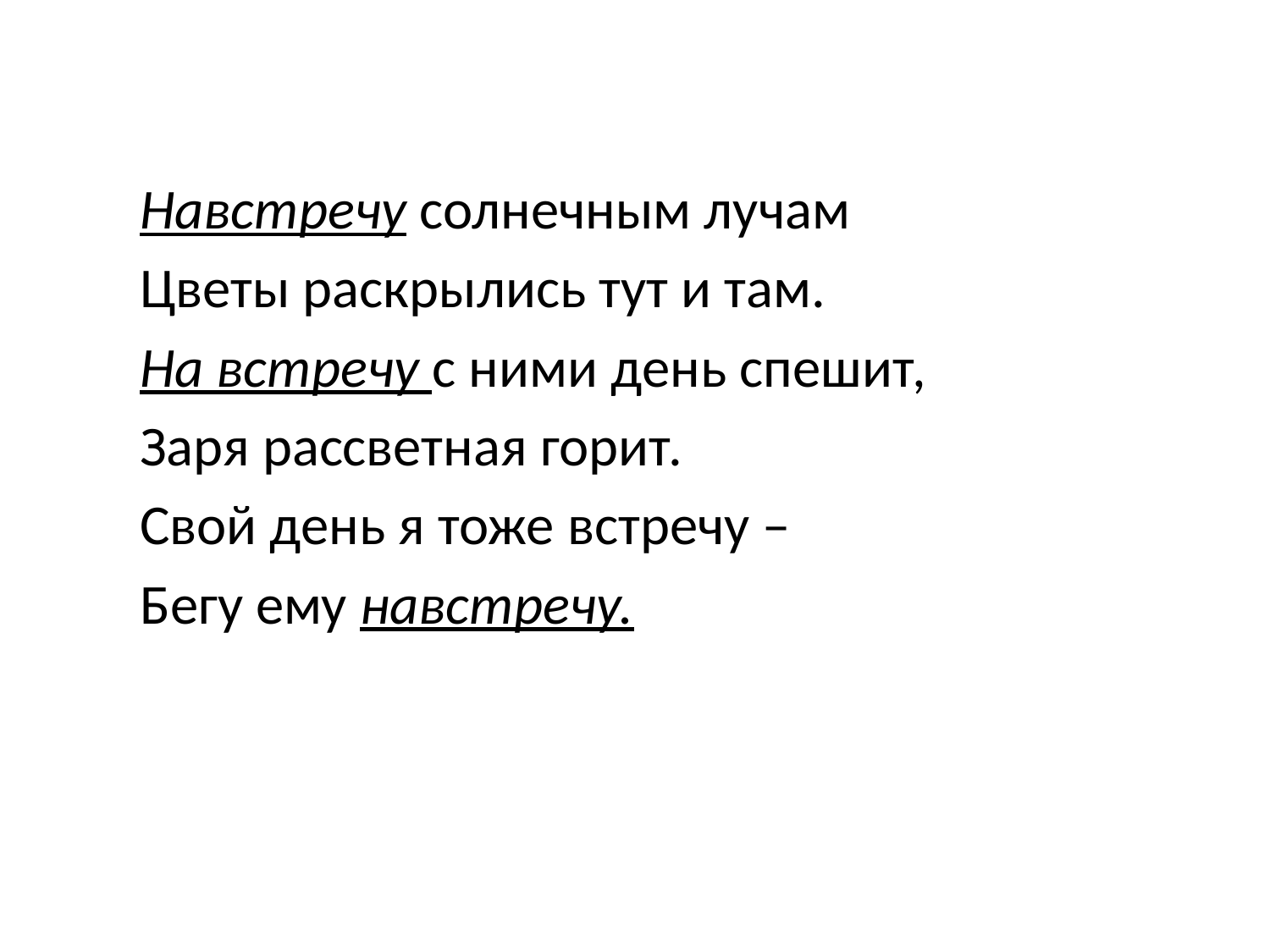

Навстречу солнечным лучам
     Цветы раскрылись тут и там.
     На встречу с ними день спешит,
     Заря рассветная горит.
     Свой день я тоже встречу –
     Бегу ему навстречу.